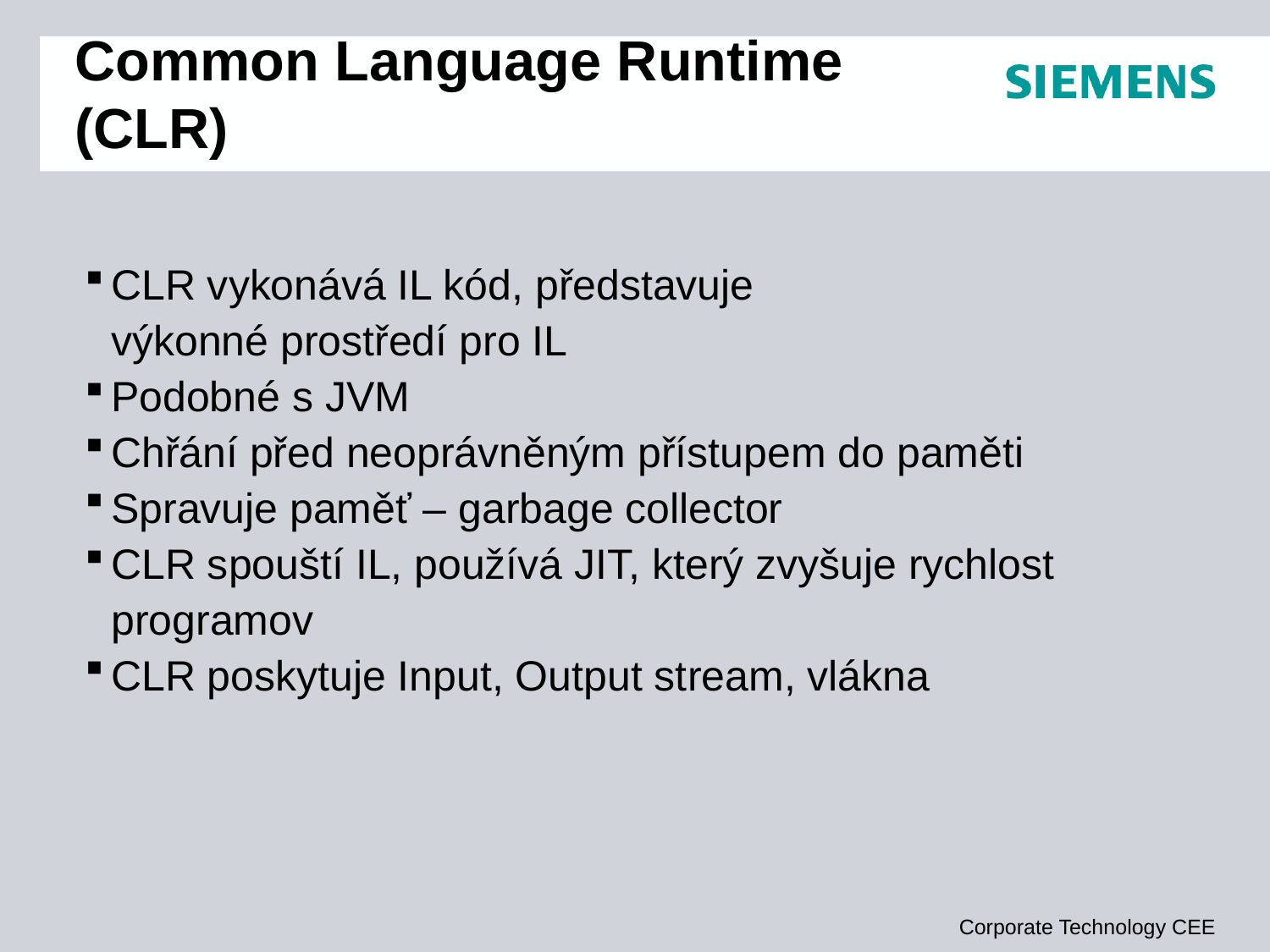

Common Language Runtime (CLR)
CLR vykonává IL kód, představuje
výkonné prostředí pro IL
Podobné s JVM
Chřání před neoprávněným přístupem do paměti
Spravuje paměť – garbage collector
CLR spouští IL, používá JIT, který zvyšuje rychlost programov
CLR poskytuje Input, Output stream, vlákna